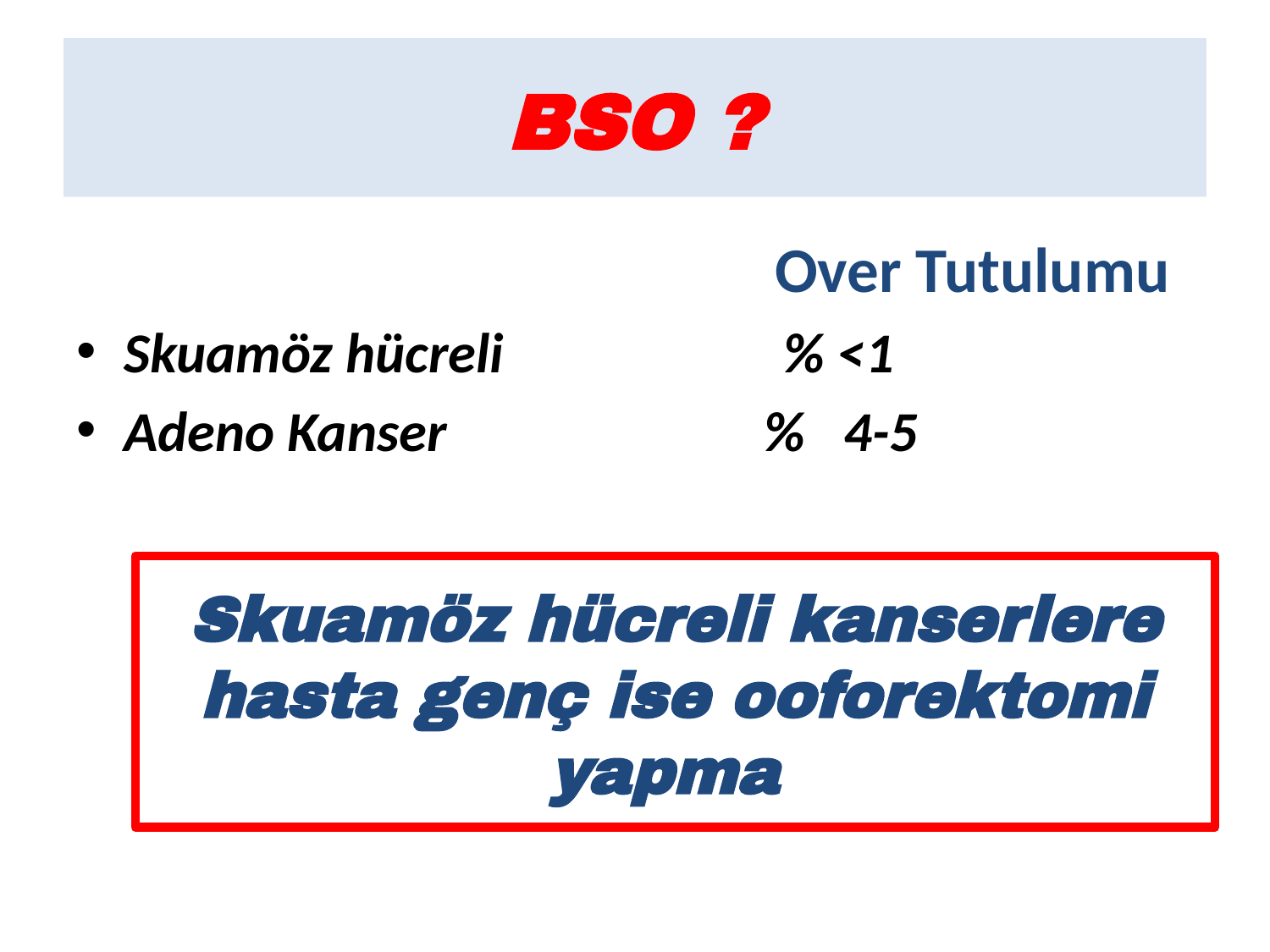

# BSO ?
				Over Tutulumu
Skuamöz hücreli                      % <1
Adeno Kanser                         %   4-5

Skuamöz hücreli kanserlere hasta genç ise ooforektomi yapma